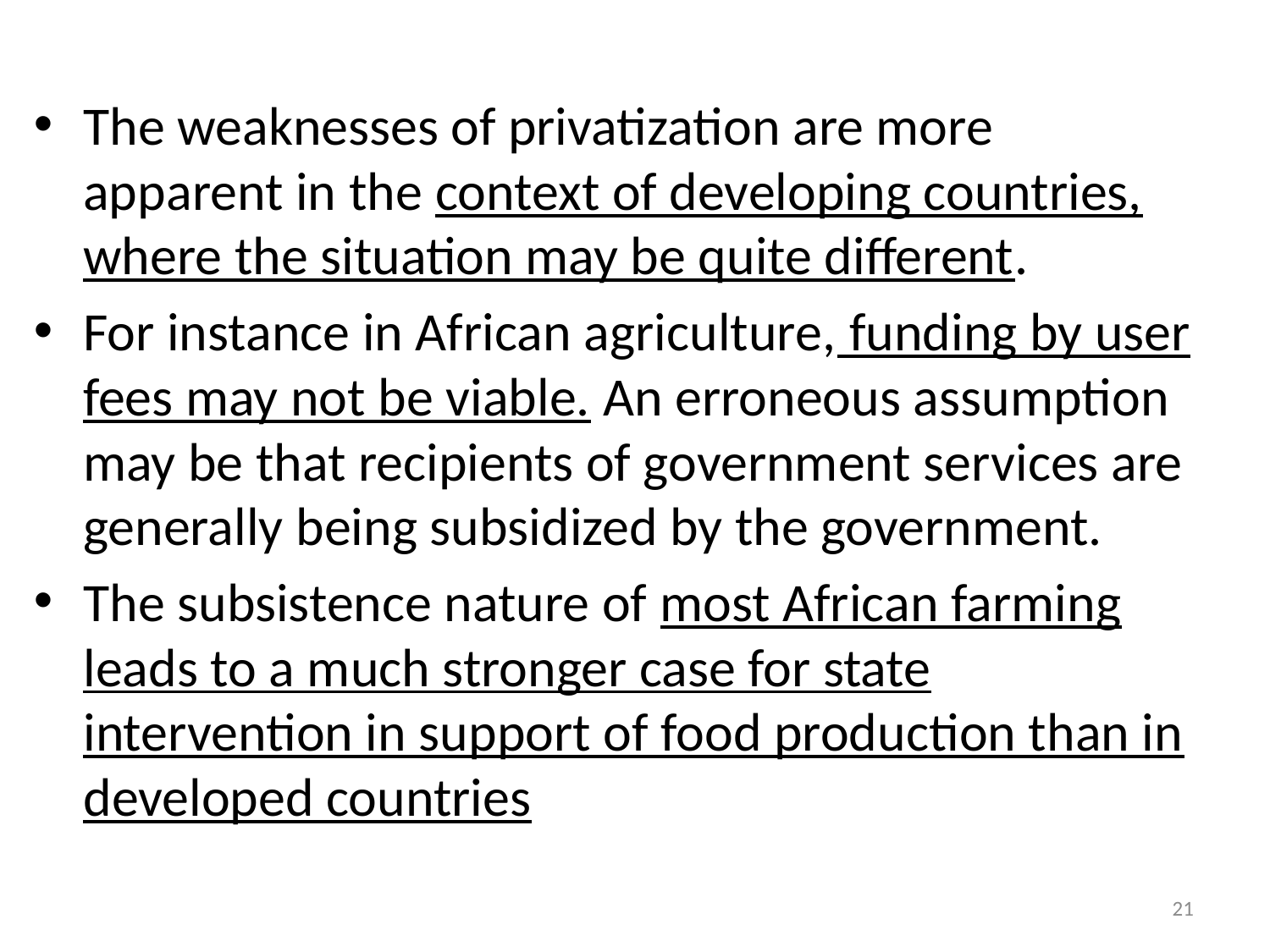

The weaknesses of privatization are more apparent in the context of developing countries, where the situation may be quite different.
For instance in African agriculture, funding by user fees may not be viable. An erroneous assumption may be that recipients of government services are generally being subsidized by the government.
The subsistence nature of most African farming leads to a much stronger case for state intervention in support of food production than in developed countries
21